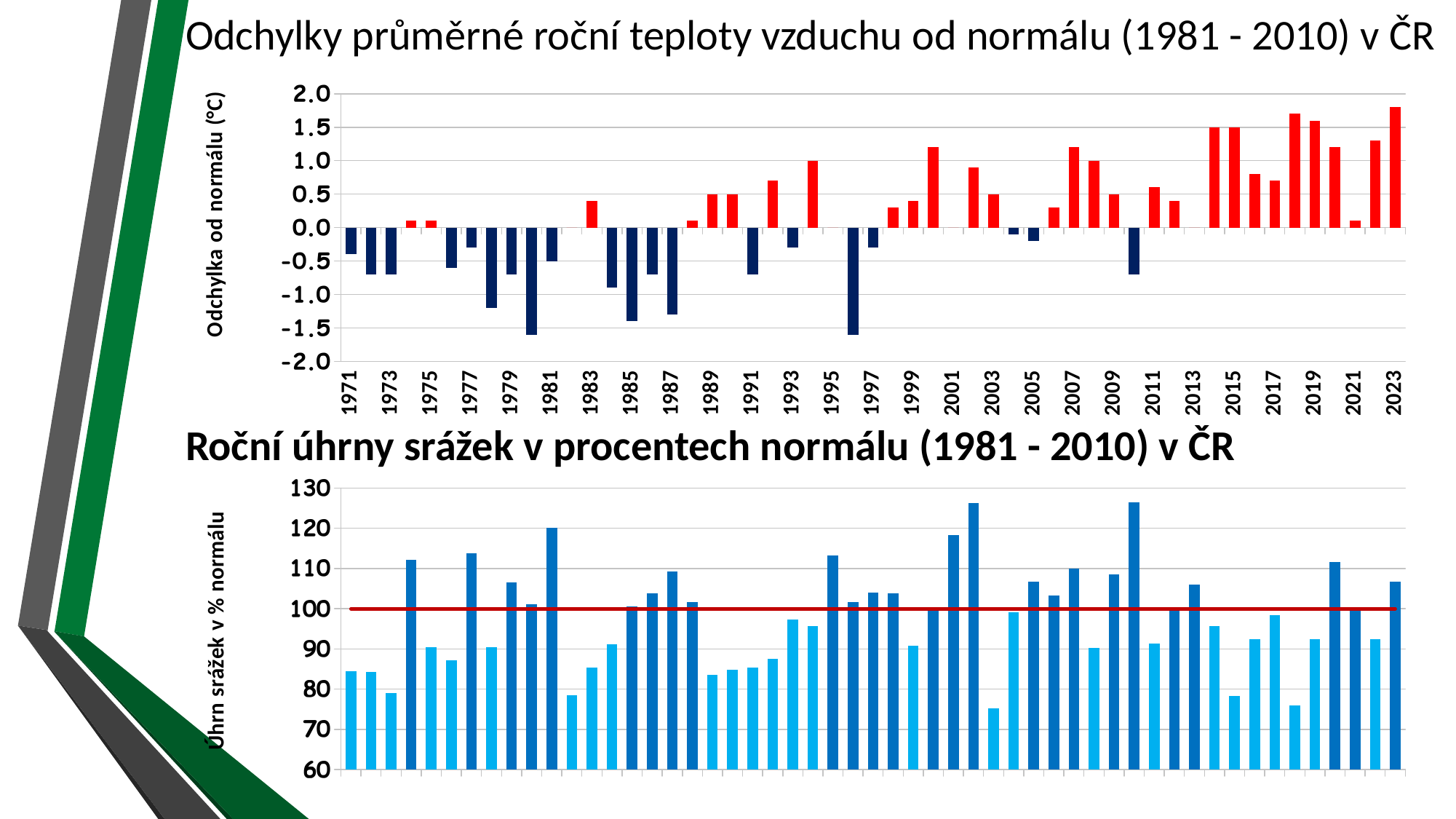

# Odchylky průměrné roční teploty vzduchu od normálu (1981 - 2010) v ČR

### Chart

| Category |  |
|---|---|
| 1971 | -0.40000000000000036 |
| 1972 | -0.7000000000000002 |
| 1973 | -0.7000000000000002 |
| 1974 | 0.09999999999999964 |
| 1975 | 0.09999999999999964 |
| 1976 | -0.6000000000000005 |
| 1977 | -0.3000000000000007 |
| 1978 | -1.2000000000000002 |
| 1979 | -0.7000000000000002 |
| 1980 | -1.6000000000000005 |
| 1981 | -0.5 |
| 1982 | 0.0 |
| 1983 | 0.40000000000000036 |
| 1984 | -0.9000000000000004 |
| 1985 | -1.4000000000000004 |
| 1986 | -0.7000000000000002 |
| 1987 | -1.3000000000000007 |
| 1988 | 0.09999999999999964 |
| 1989 | 0.5 |
| 1990 | 0.5 |
| 1991 | -0.7000000000000002 |
| 1992 | 0.6999999999999993 |
| 1993 | -0.3000000000000007 |
| 1994 | 1.0 |
| 1995 | 0.0 |
| 1996 | -1.6000000000000005 |
| 1997 | -0.3000000000000007 |
| 1998 | 0.29999999999999893 |
| 1999 | 0.40000000000000036 |
| 2000 | 1.1999999999999993 |
| 2001 | 0.0 |
| 2002 | 0.9000000000000004 |
| 2003 | 0.5 |
| 2004 | -0.10000000000000053 |
| 2005 | -0.20000000000000018 |
| 2006 | 0.29999999999999893 |
| 2007 | 1.1999999999999993 |
| 2008 | 1.0 |
| 2009 | 0.5 |
| 2010 | -0.7000000000000002 |
| 2011 | 0.5999999999999996 |
| 2012 | 0.40000000000000036 |
| 2013 | 0.0 |
| 2014 | 1.5 |
| 2015 | 1.5 |
| 2016 | 0.7999999999999989 |
| 2017 | 0.6999999999999993 |
| 2018 | 1.6999999999999993 |
| 2019 | 1.5999999999999996 |
| 2020 | 1.1999999999999993 |
| 2021 | 0.09999999999999964 |
| 2022 | 1.299999999999999 |
| 2023 | 1.799999999999999 |
Roční úhrny srážek v procentech normálu (1981 - 2010) v ČR

### Chart

| Category |  |  |
|---|---|---|
| 1971 | 84.40233236151603 | 100.0 |
| 1972 | 84.25655976676384 | 100.0 |
| 1973 | 79.00874635568513 | 100.0 |
| 1974 | 112.24489795918366 | 100.0 |
| 1975 | 90.37900874635568 | 100.0 |
| 1976 | 87.17201166180757 | 100.0 |
| 1977 | 113.84839650145773 | 100.0 |
| 1978 | 90.52478134110787 | 100.0 |
| 1979 | 106.5597667638484 | 100.0 |
| 1980 | 101.16618075801749 | 100.0 |
| 1981 | 120.11661807580174 | 100.0 |
| 1982 | 78.57142857142857 | 100.0 |
| 1983 | 85.42274052478133 | 100.0 |
| 1984 | 91.10787172011662 | 100.0 |
| 1985 | 100.58309037900874 | 100.0 |
| 1986 | 103.79008746355684 | 100.0 |
| 1987 | 109.18367346938776 | 100.0 |
| 1988 | 101.60349854227407 | 100.0 |
| 1989 | 83.52769679300292 | 100.0 |
| 1990 | 84.8396501457726 | 100.0 |
| 1991 | 85.42274052478133 | 100.0 |
| 1992 | 87.60932944606414 | 100.0 |
| 1993 | 97.23032069970844 | 100.0 |
| 1994 | 95.6268221574344 | 100.0 |
| 1995 | 113.26530612244898 | 100.0 |
| 1996 | 101.60349854227407 | 100.0 |
| 1997 | 104.08163265306123 | 100.0 |
| 1998 | 103.79008746355684 | 100.0 |
| 1999 | 90.81632653061224 | 100.0 |
| 2000 | 100.29154518950438 | 100.0 |
| 2001 | 118.22157434402331 | 100.0 |
| 2002 | 126.23906705539358 | 100.0 |
| 2003 | 75.21865889212827 | 100.0 |
| 2004 | 99.12536443148689 | 100.0 |
| 2005 | 106.70553935860059 | 100.0 |
| 2006 | 103.2069970845481 | 100.0 |
| 2007 | 110.05830903790088 | 100.0 |
| 2008 | 90.2332361516035 | 100.0 |
| 2009 | 108.45481049562682 | 100.0 |
| 2010 | 126.38483965014578 | 100.0 |
| 2011 | 91.399416909621 | 100.0 |
| 2012 | 100.43731778425655 | 100.0 |
| 2013 | 105.97667638483965 | 100.0 |
| 2014 | 95.77259475218659 | 100.0 |
| 2015 | 78.2798833819242 | 100.0 |
| 2016 | 92.4198250728863 | 100.0 |
| 2017 | 98.39650145772595 | 100.0 |
| 2018 | 75.94752186588921 | 100.0 |
| 2019 | 92.4198250728863 | 100.0 |
| 2020 | 111.66180758017492 | 100.0 |
| 2021 | 99.56268221574344 | 100.0 |
| 2022 | 92.4198250728863 | 100.0 |
| 2023 | 106.70553935860059 | 100.0 |